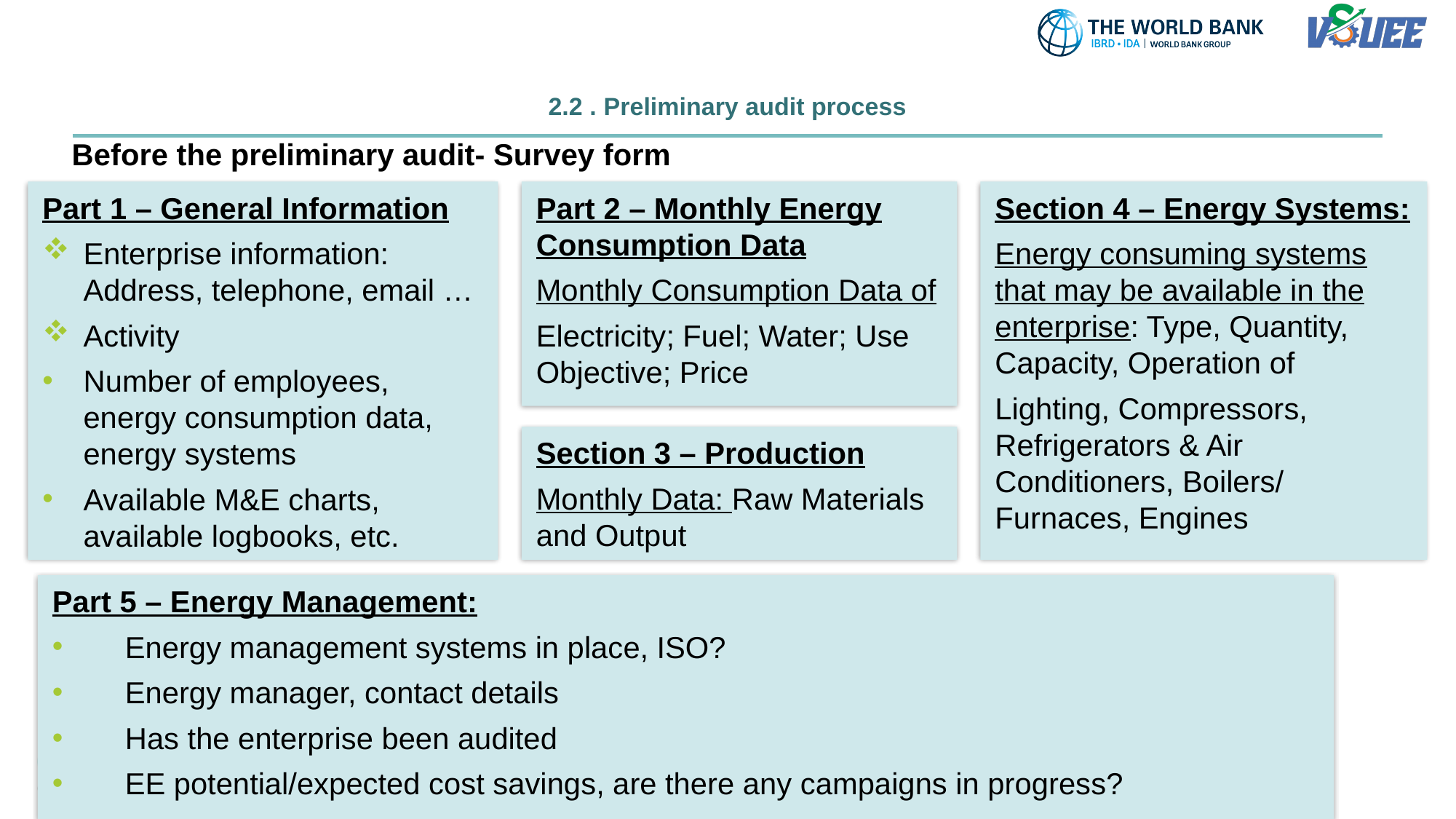

# 2.2 . Preliminary audit process
Before the preliminary audit- Survey form
Part 1 – General Information
Enterprise information: Address, telephone, email …
Activity
Number of employees, energy consumption data, energy systems
Available M&E charts, available logbooks, etc.
Part 2 – Monthly Energy Consumption Data
Monthly Consumption Data of
Electricity; Fuel; Water; Use Objective; Price
Section 4 – Energy Systems:
Energy consuming systems that may be available in the enterprise: Type, Quantity, Capacity, Operation of
Lighting, Compressors, Refrigerators & Air Conditioners, Boilers/ Furnaces, Engines
Section 3 – Production
Monthly Data: Raw Materials and Output
Part 5 – Energy Management:
Energy management systems in place, ISO?
Energy manager, contact details
Has the enterprise been audited
EE potential/expected cost savings, are there any campaigns in progress?